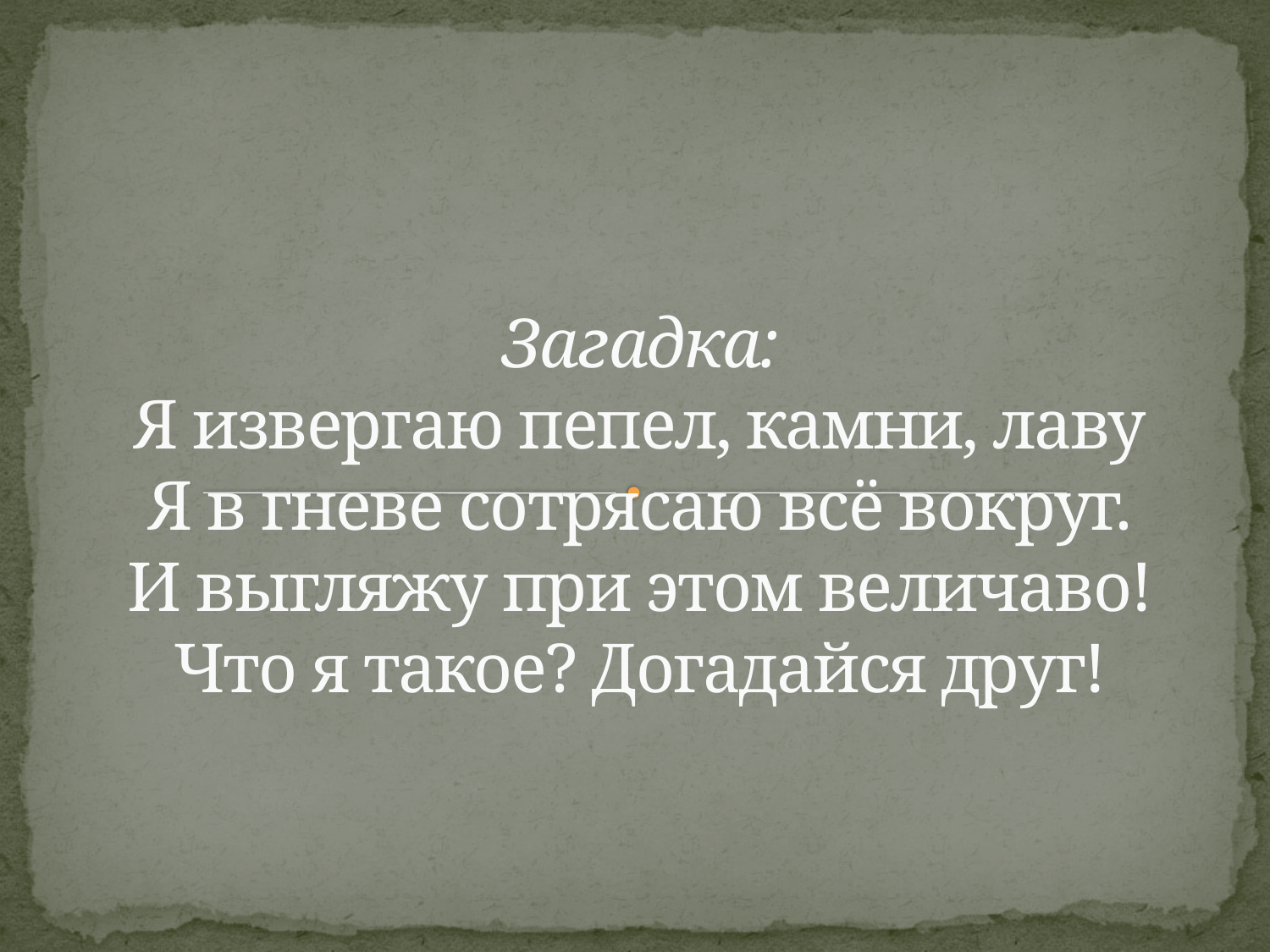

# Загадка: Я извергаю пепел, камни, лаву Я в гневе сотрясаю всё вокруг. И выгляжу при этом величаво! Что я такое? Догадайся друг!